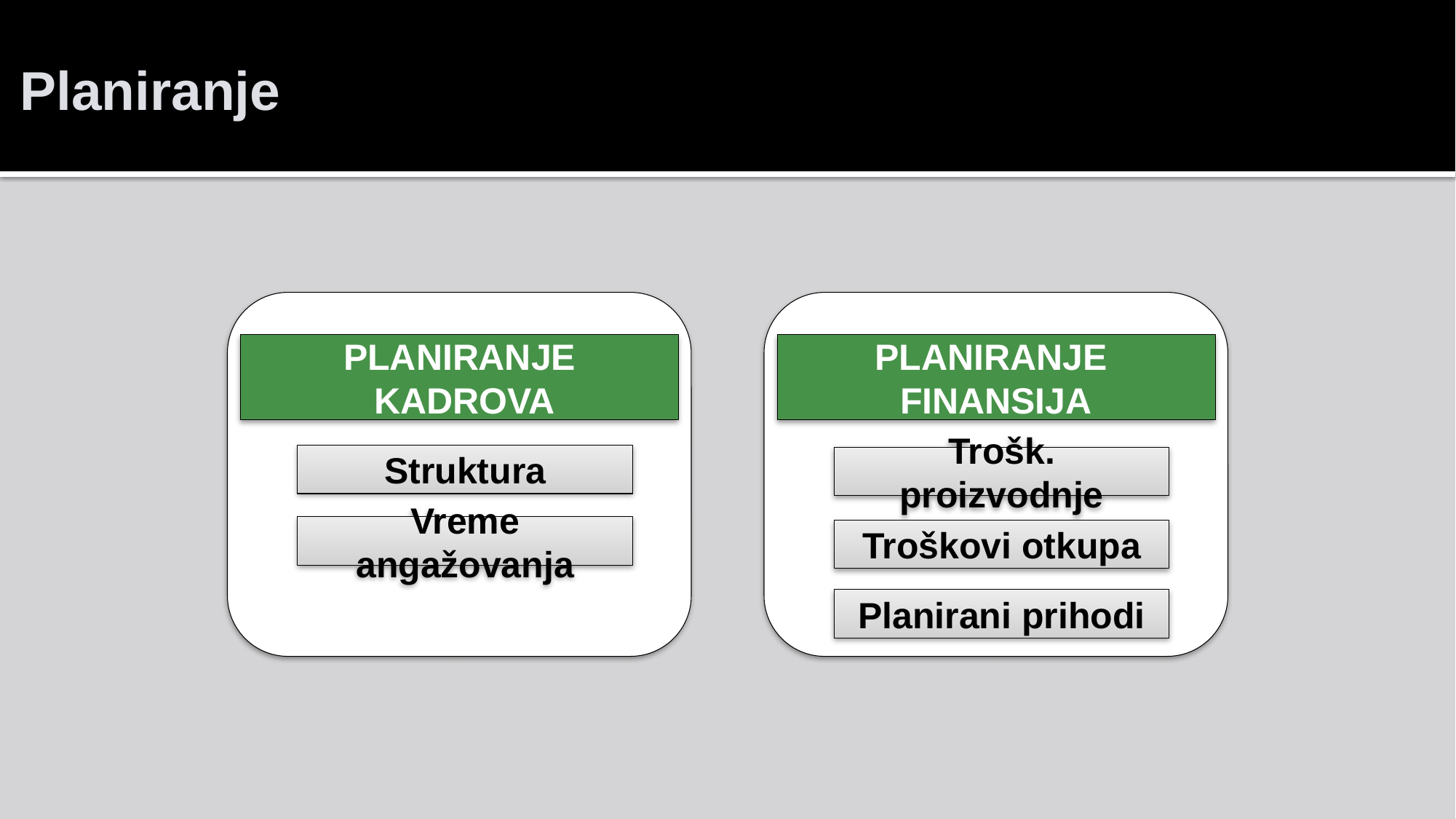

# Planiranje

PLANIRANJE
 KADROVA
PLANIRANJE
FINANSIJA
Struktura
Trošk. proizvodnje
Vreme angažovanja
Troškovi otkupa
Planirani prihodi